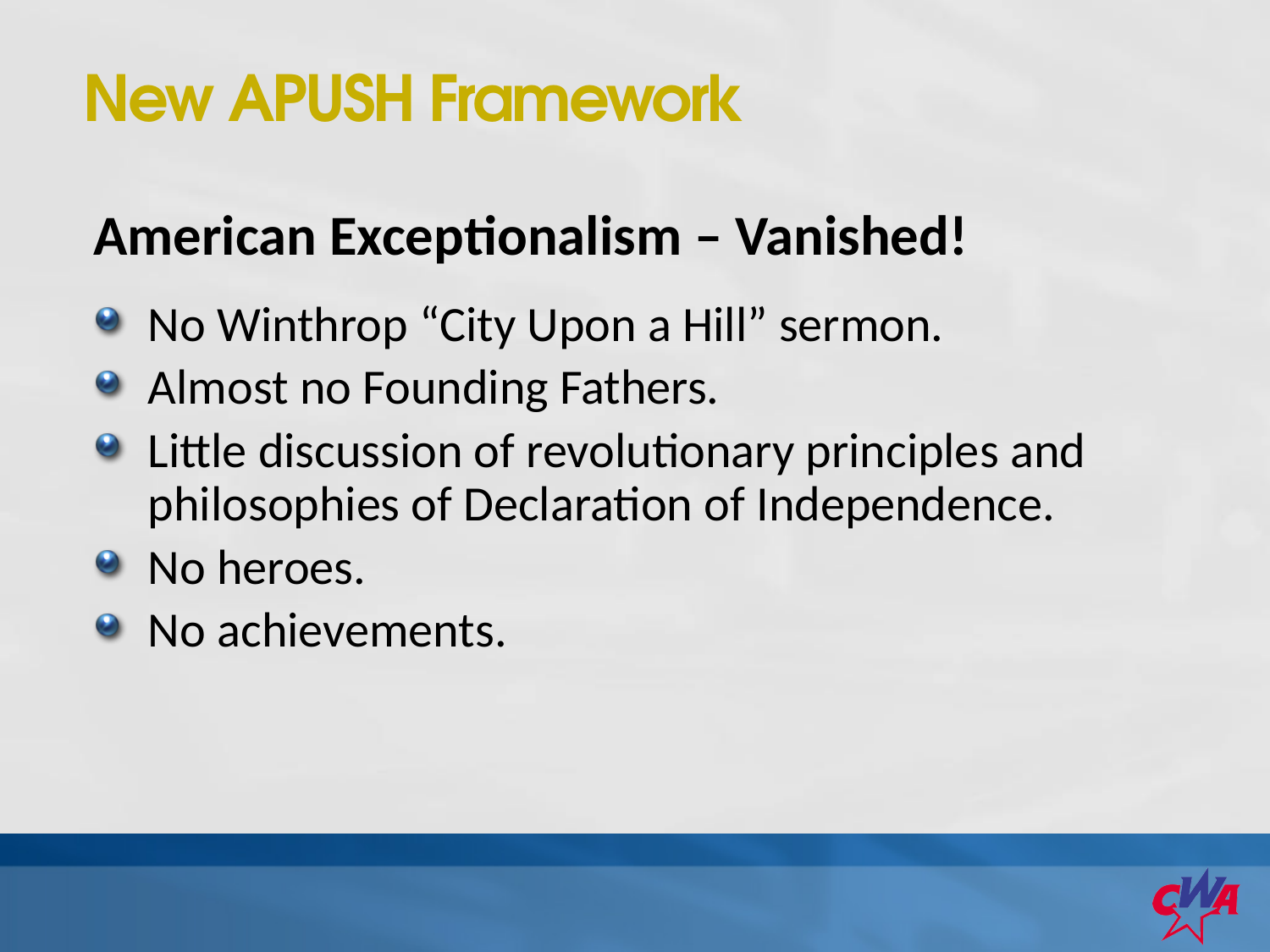

New APUSH Framework
American Exceptionalism – Vanished!
No Winthrop “City Upon a Hill” sermon.
Almost no Founding Fathers.
Little discussion of revolutionary principles and philosophies of Declaration of Independence.
No heroes.
No achievements.